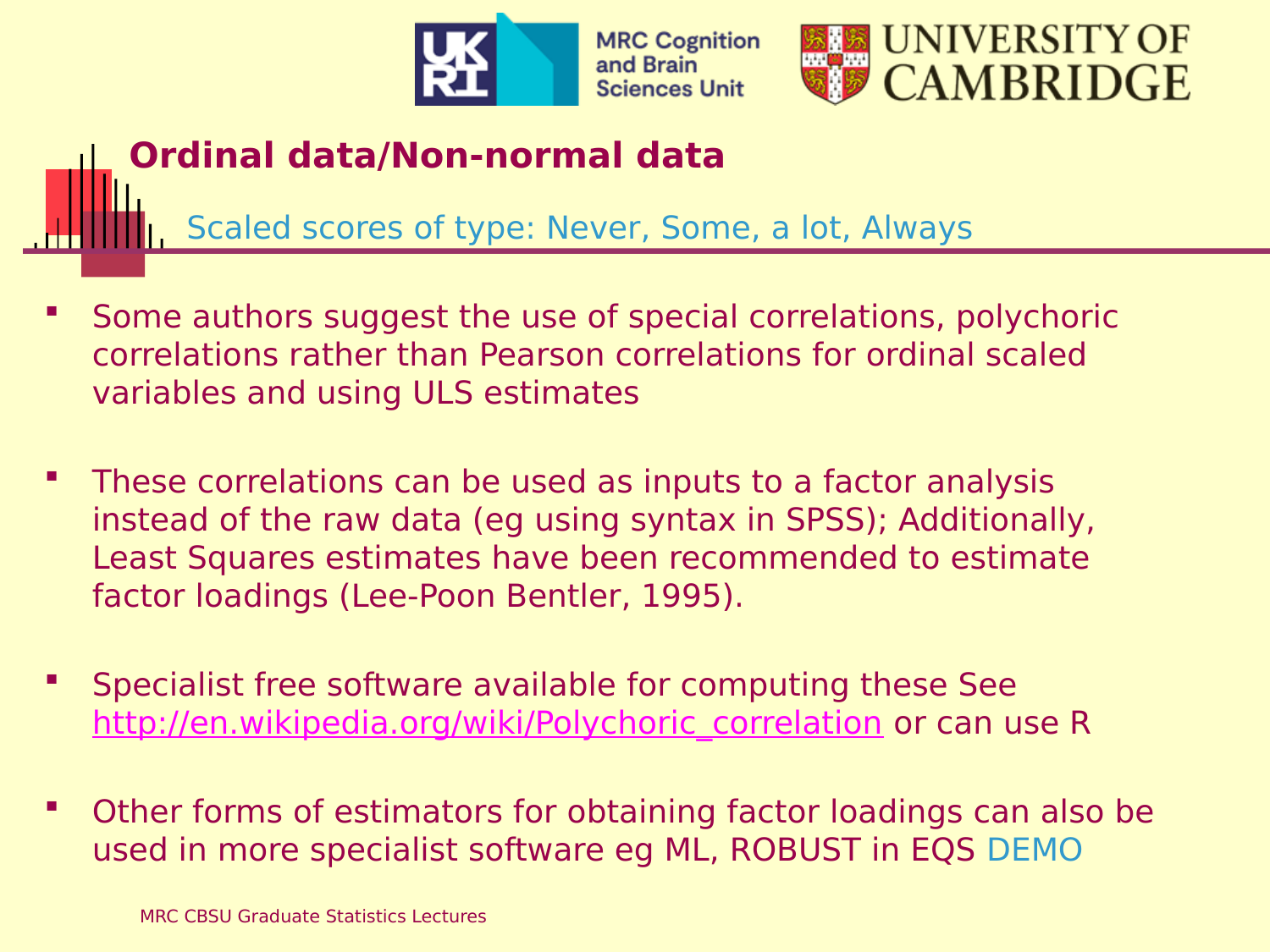

# Ordinal data/Non-normal data
              Scaled scores of type: Never, Some, a lot, Always

Some authors suggest the use of special correlations, polychoric correlations rather than Pearson correlations for ordinal scaled variables and using ULS estimates

These correlations can be used as inputs to a factor analysis instead of the raw data (eg using syntax in SPSS); Additionally, Least Squares estimates have been recommended to estimate factor loadings (Lee-Poon Bentler, 1995).

Specialist free software available for computing these See http://en.wikipedia.org/wiki/Polychoric_correlation or can use R

Other forms of estimators for obtaining factor loadings can also be used in more specialist software eg ML, ROBUST in EQS DEMO
MRC CBSU Graduate Statistics Lectures